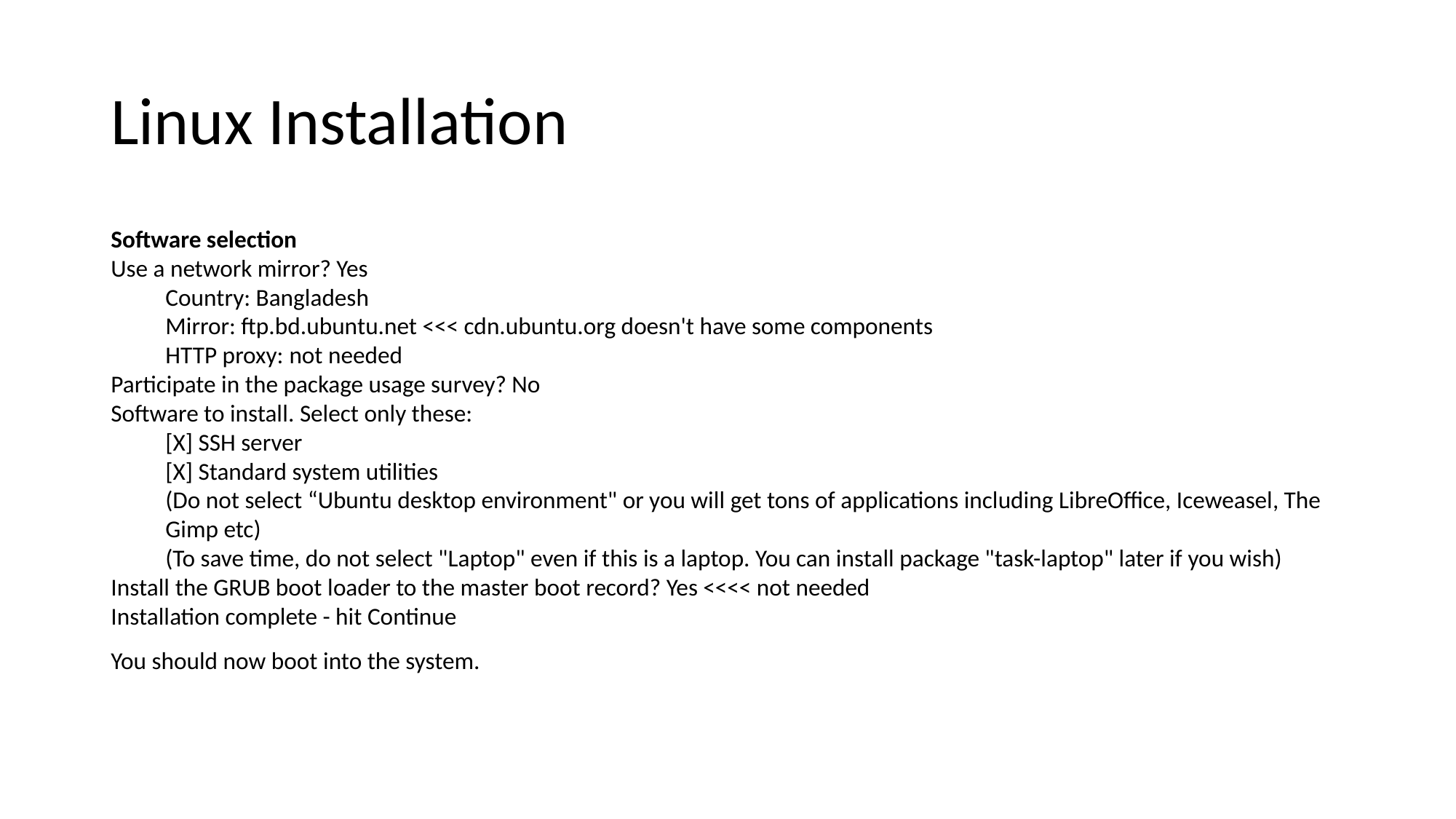

# Linux Installation
Software selection
Use a network mirror? Yes
Country: Bangladesh
Mirror: ftp.bd.ubuntu.net <<< cdn.ubuntu.org doesn't have some components
HTTP proxy: not needed
Participate in the package usage survey? No
Software to install. Select only these:
[X] SSH server
[X] Standard system utilities
(Do not select “Ubuntu desktop environment" or you will get tons of applications including LibreOffice, Iceweasel, The Gimp etc)
(To save time, do not select "Laptop" even if this is a laptop. You can install package "task-laptop" later if you wish)
Install the GRUB boot loader to the master boot record? Yes <<<< not needed
Installation complete - hit Continue
You should now boot into the system.